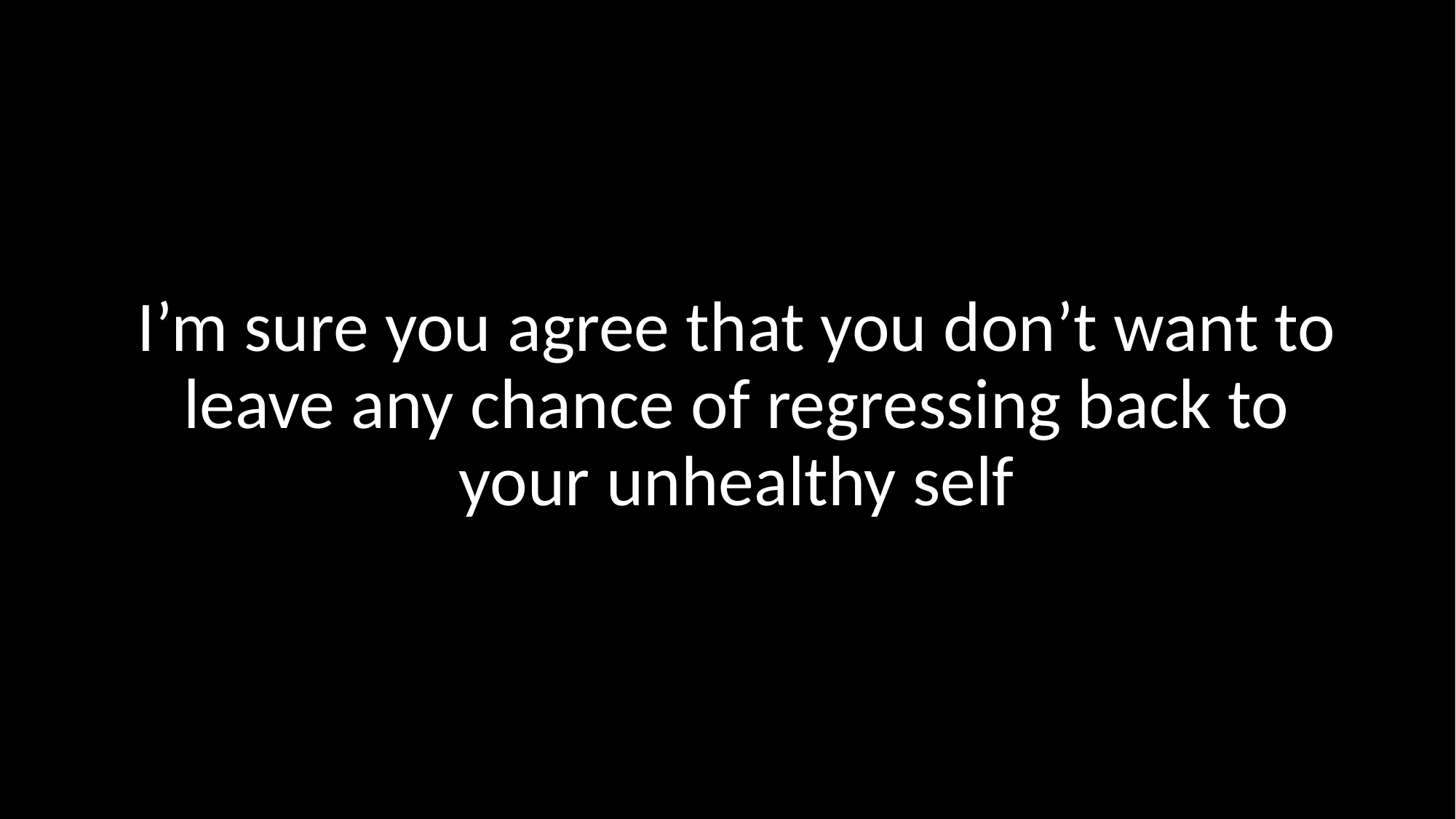

I’m sure you agree that you don’t want to leave any chance of regressing back to your unhealthy self